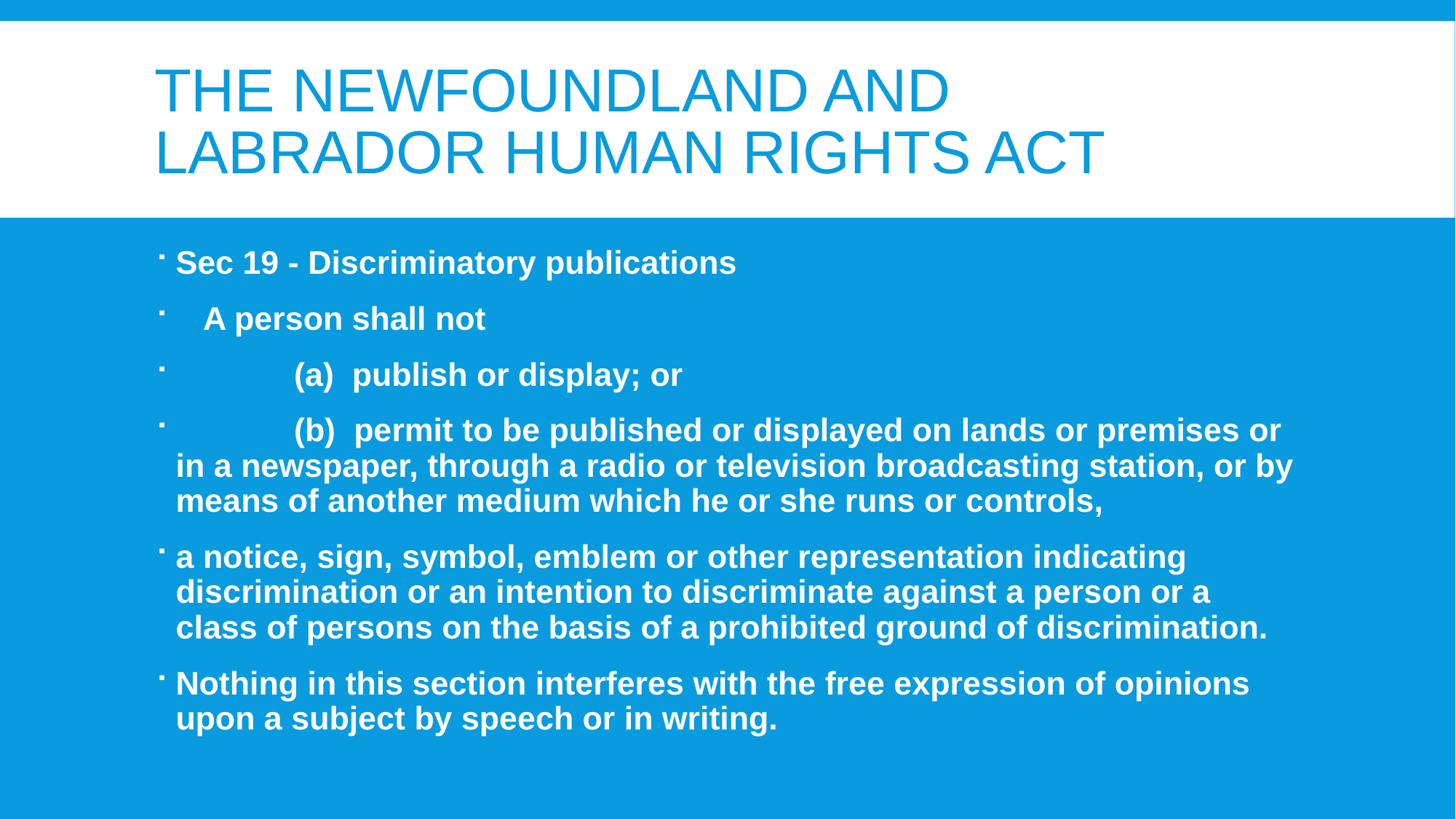

# The Newfoundland and Labrador Human Rights Act
Sec 19 - Discriminatory publications
   A person shall not
             (a)  publish or display; or
             (b)  permit to be published or displayed on lands or premises or in a newspaper, through a radio or television broadcasting station, or by means of another medium which he or she runs or controls,
a notice, sign, symbol, emblem or other representation indicating discrimination or an intention to discriminate against a person or a class of persons on the basis of a prohibited ground of discrimination.
Nothing in this section interferes with the free expression of opinions upon a subject by speech or in writing.